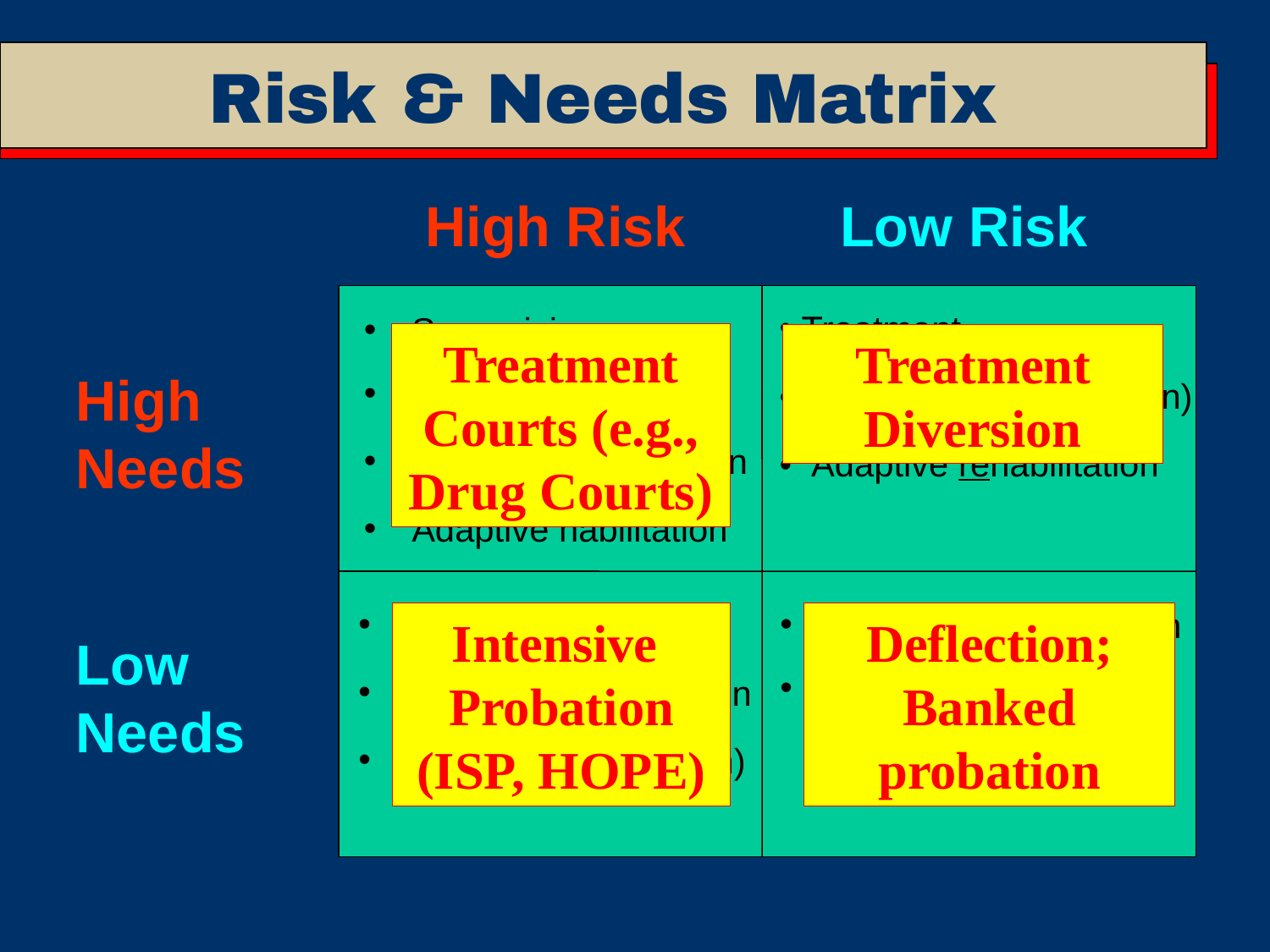

Risk & Needs Matrix

High Risk
Low Risk

 Treatment
• (Pro-social rehabilitation)
•  Adaptive rehabilitation
Supervision
Treatment
Pro-social habilitation
Adaptive habilitation
Treatment Courts (e.g., Drug Courts)
Treatment Diversion
High
Needs
 Supervision
 Pro-social habilitation
(Adaptive habilitation)
 Secondary prevention
 Diversion
Intensive
Probation (ISP, HOPE)
Deflection; Banked probation
Low
Needs